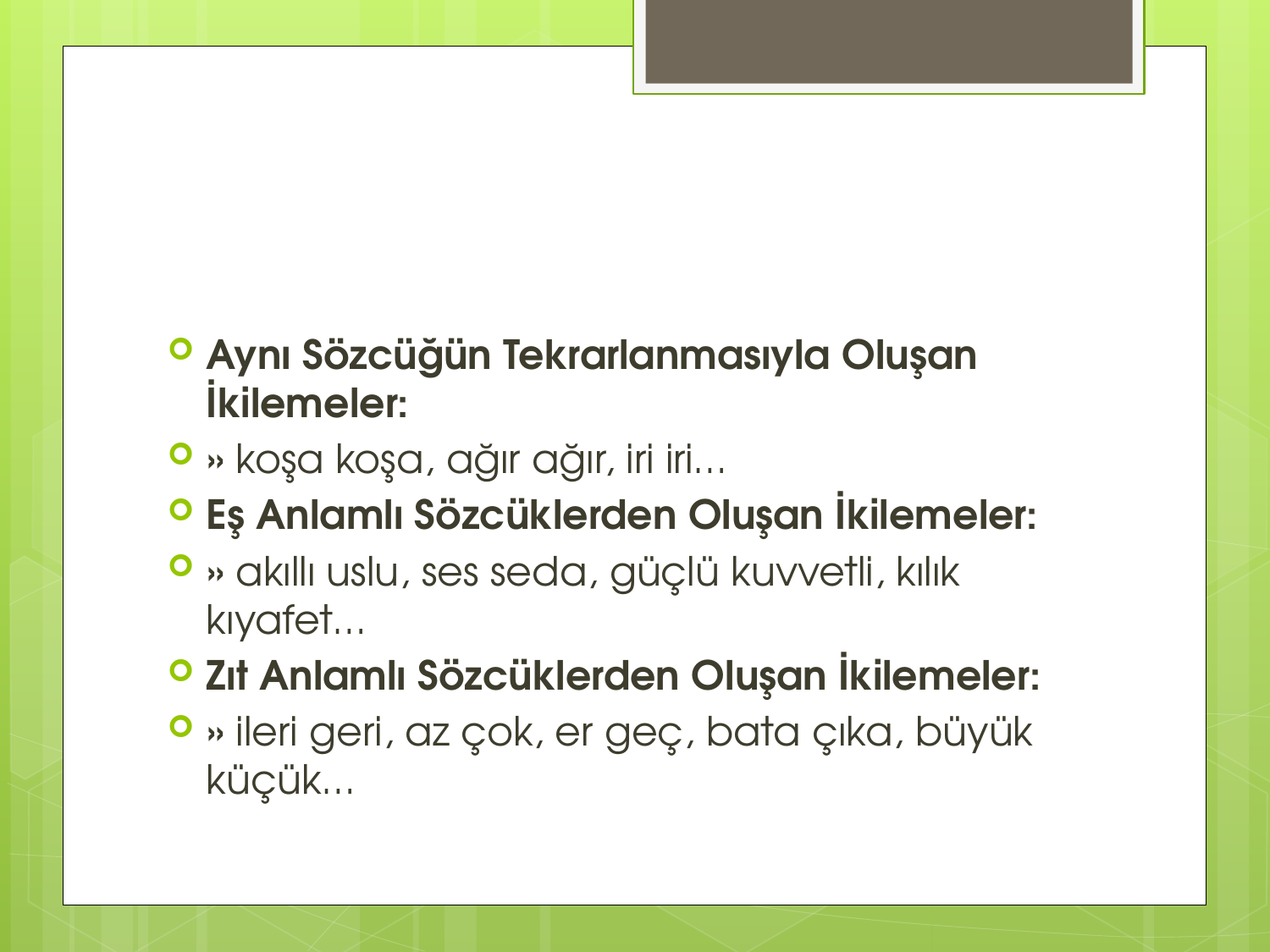

#
Aynı Sözcüğün Tekrarlanmasıyla Oluşan İkilemeler:
» koşa koşa, ağır ağır, iri iri…
Eş Anlamlı Sözcüklerden Oluşan İkilemeler:
» akıllı uslu, ses seda, güçlü kuvvetli, kılık kıyafet…
Zıt Anlamlı Sözcüklerden Oluşan İkilemeler:
» ileri geri, az çok, er geç, bata çıka, büyük küçük…